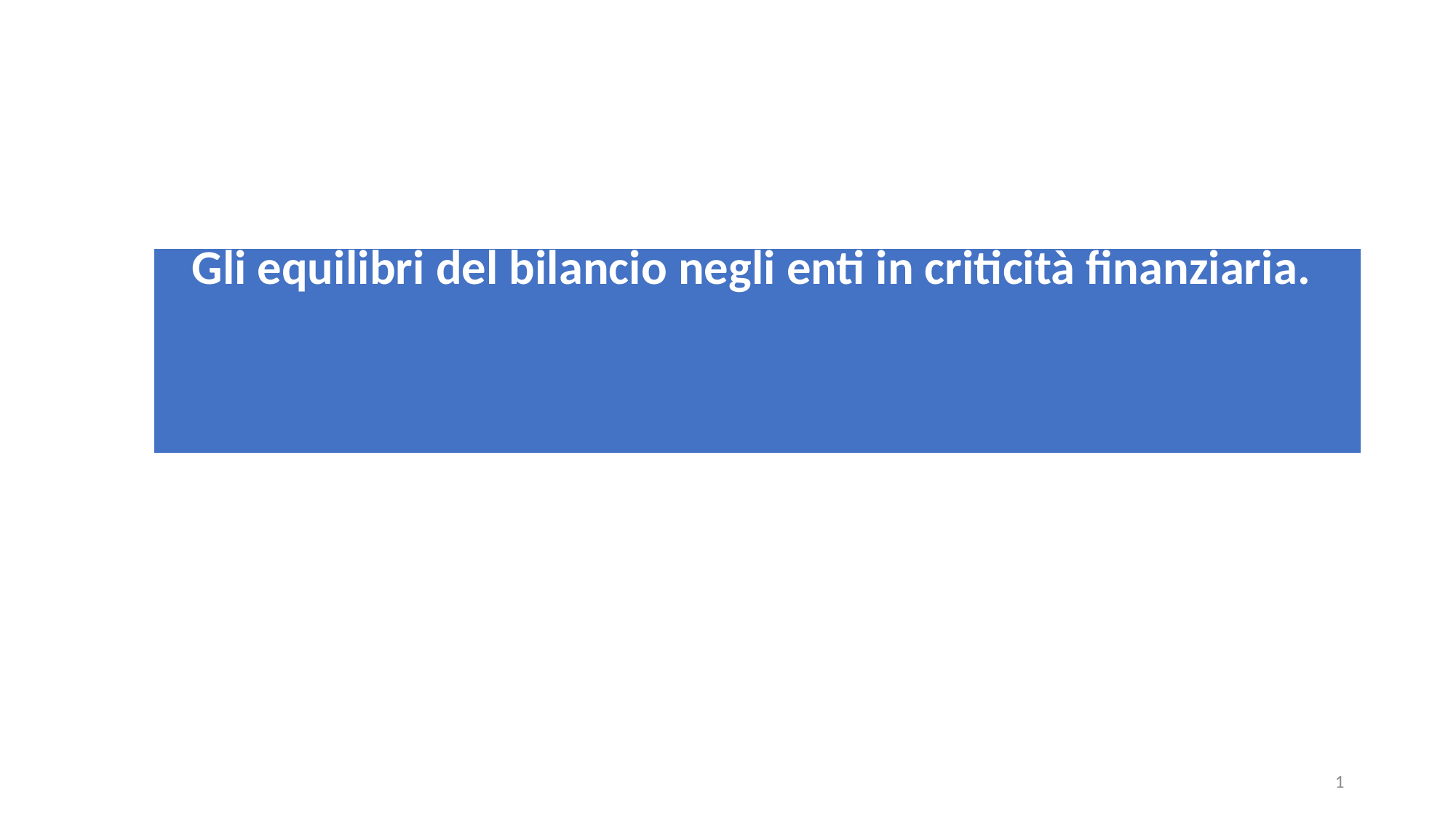

| Gli equilibri del bilancio negli enti in criticità finanziaria. |
| --- |
1